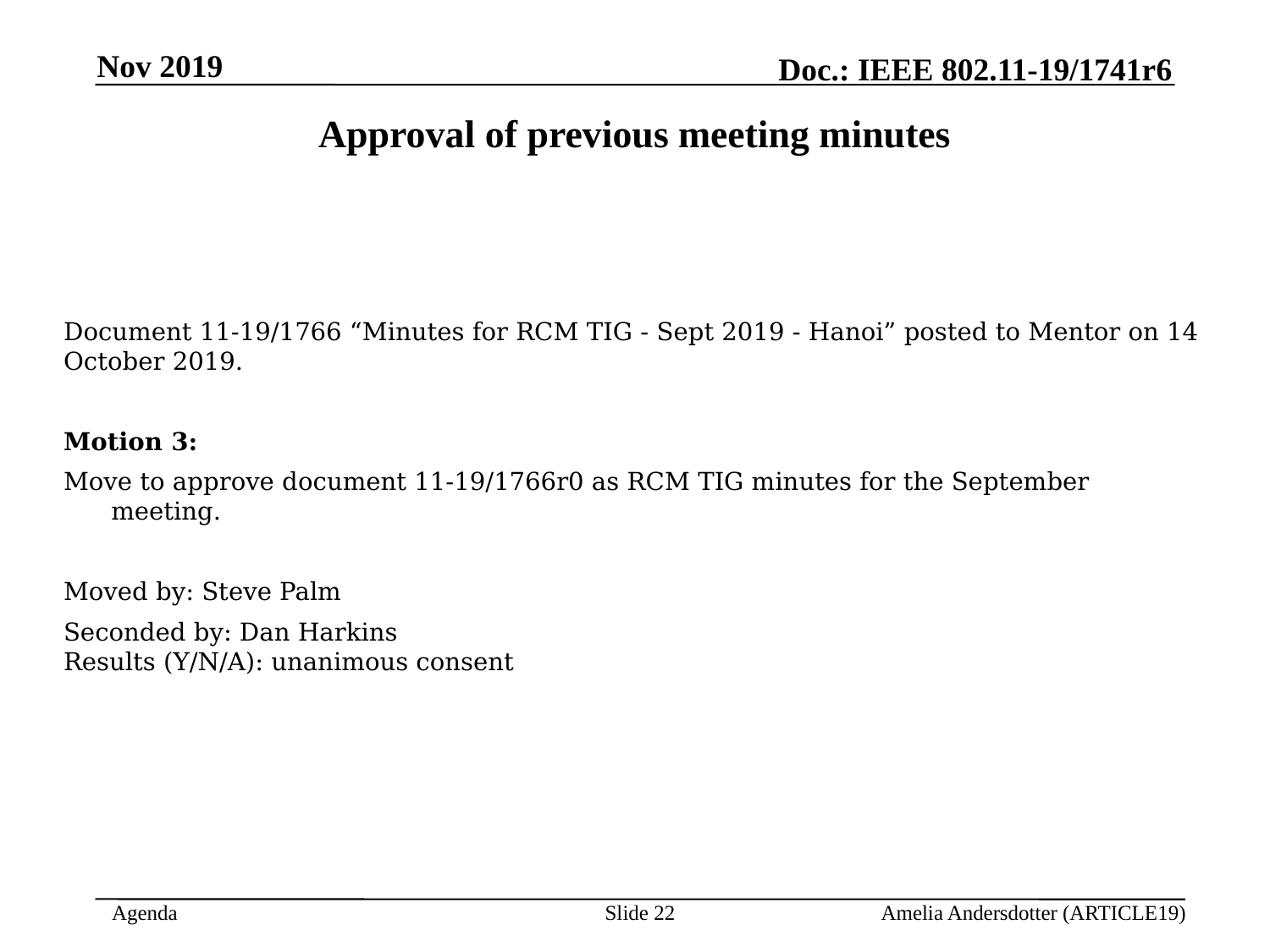

Nov 2019
Approval of previous meeting minutes

Document 11-19/1766 “Minutes for RCM TIG - Sept 2019 - Hanoi” posted to Mentor on 14 October 2019.

Motion 3:
Move to approve document 11-19/1766r0 as RCM TIG minutes for the September meeting.

Moved by: Steve Palm
Seconded by: Dan Harkins
Results (Y/N/A): unanimous consent
Slide 22
Amelia Andersdotter (ARTICLE19)